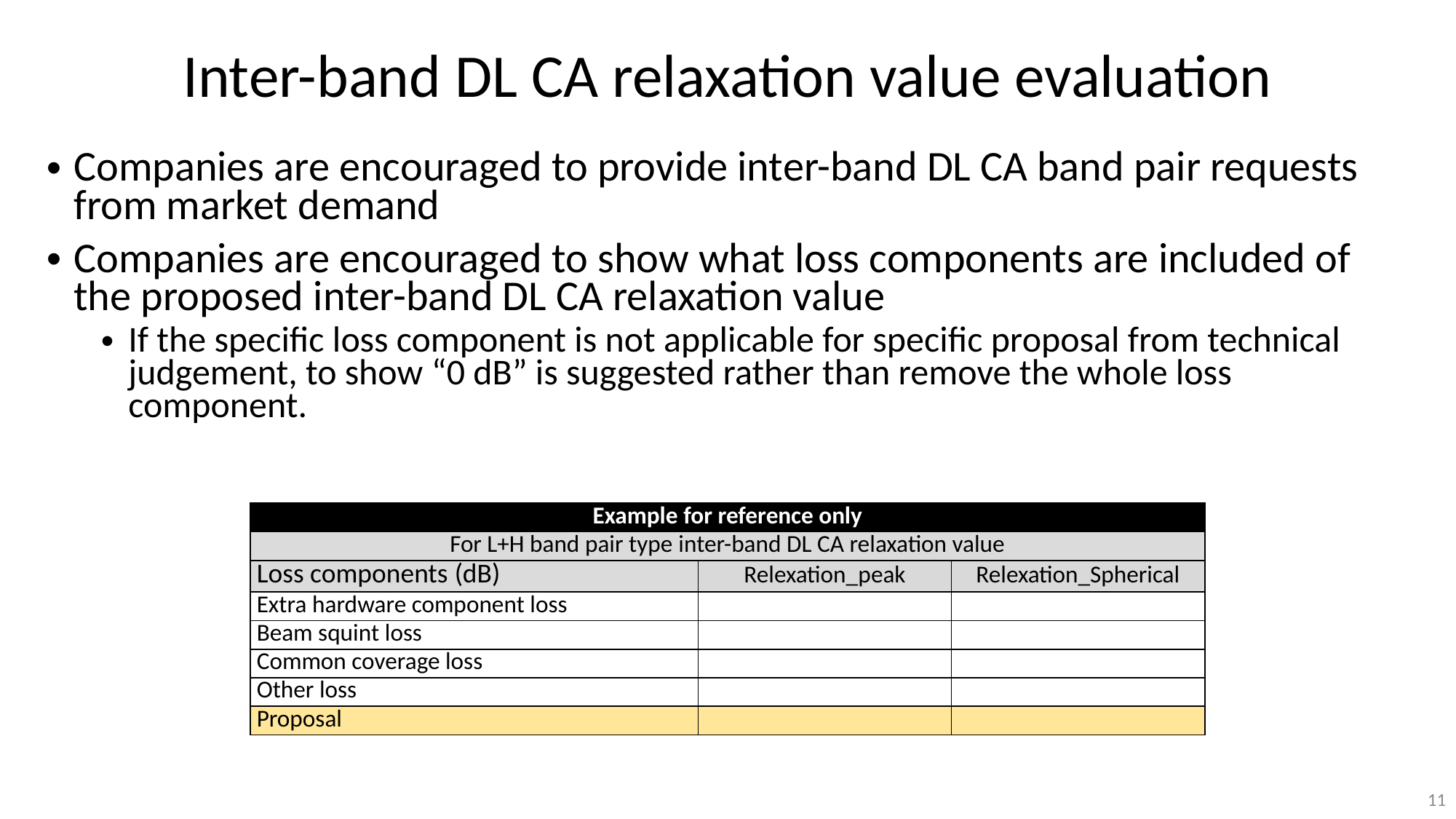

# Inter-band DL CA relaxation value evaluation
Companies are encouraged to provide inter-band DL CA band pair requests from market demand
Companies are encouraged to show what loss components are included of the proposed inter-band DL CA relaxation value
If the specific loss component is not applicable for specific proposal from technical judgement, to show “0 dB” is suggested rather than remove the whole loss component.
| Example for reference only |  |  |
| --- | --- | --- |
| For L+H band pair type inter-band DL CA relaxation value |  |  |
| Loss components (dB) | Relexation\_peak | Relexation\_Spherical |
| Extra hardware component loss |  |  |
| Beam squint loss |  |  |
| Common coverage loss |  |  |
| Other loss |  |  |
| Proposal |  |  |
11